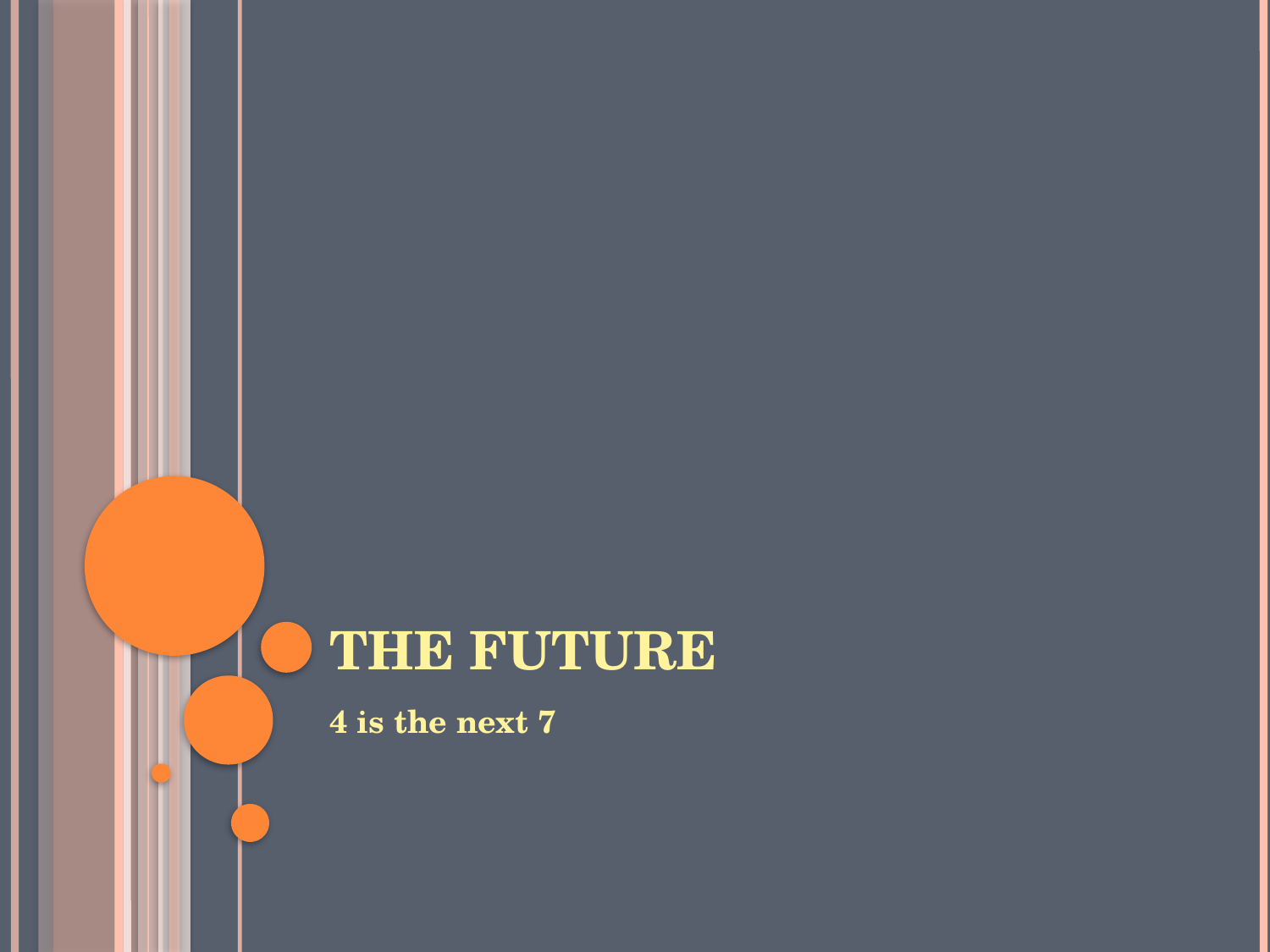

# The Future
4 is the next 7